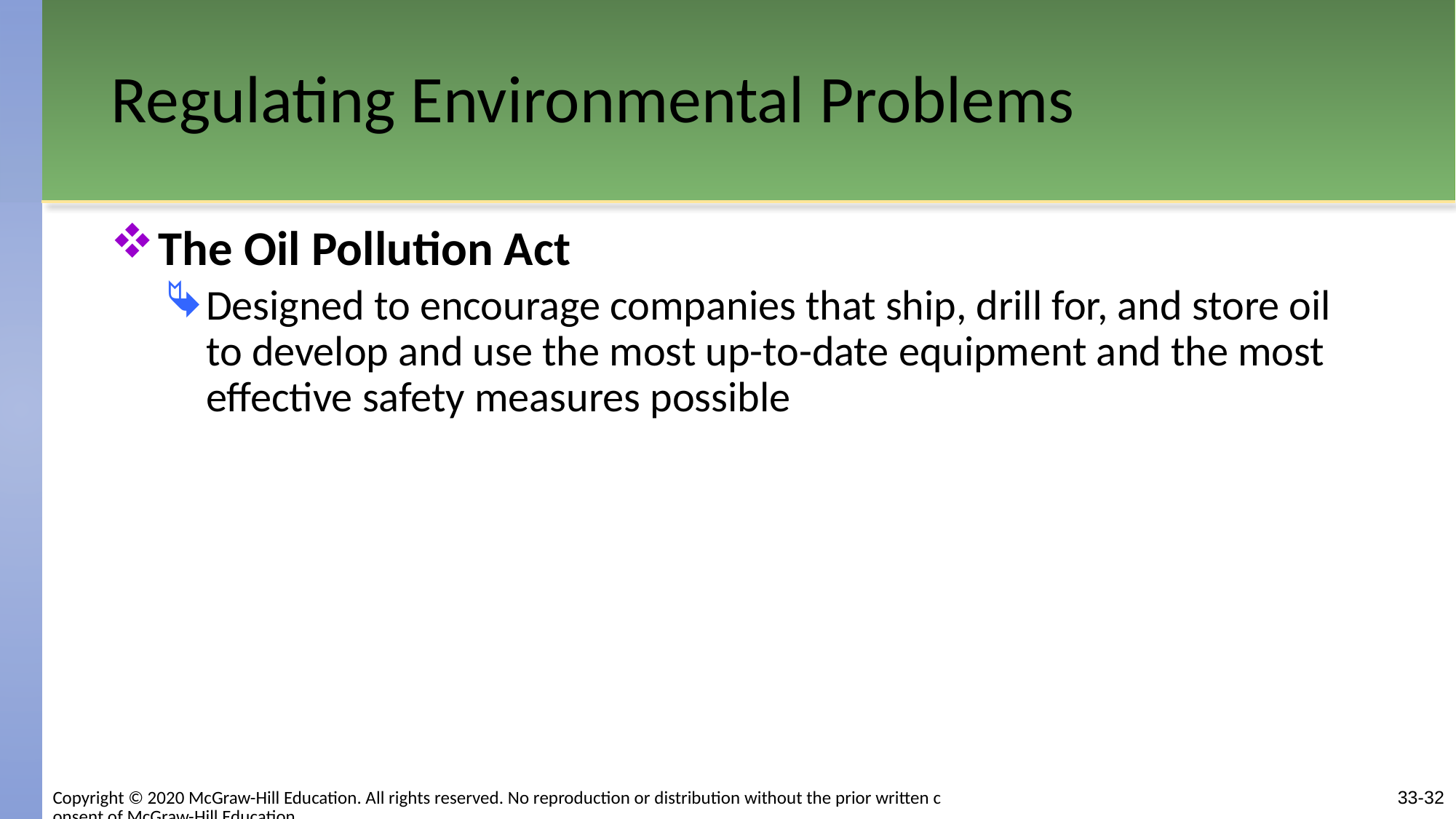

# Regulating Environmental Problems
The Oil Pollution Act
Designed to encourage companies that ship, drill for, and store oil to develop and use the most up-to-date equipment and the most effective safety measures possible
Copyright © 2020 McGraw-Hill Education. All rights reserved. No reproduction or distribution without the prior written consent of McGraw-Hill Education.
33-32